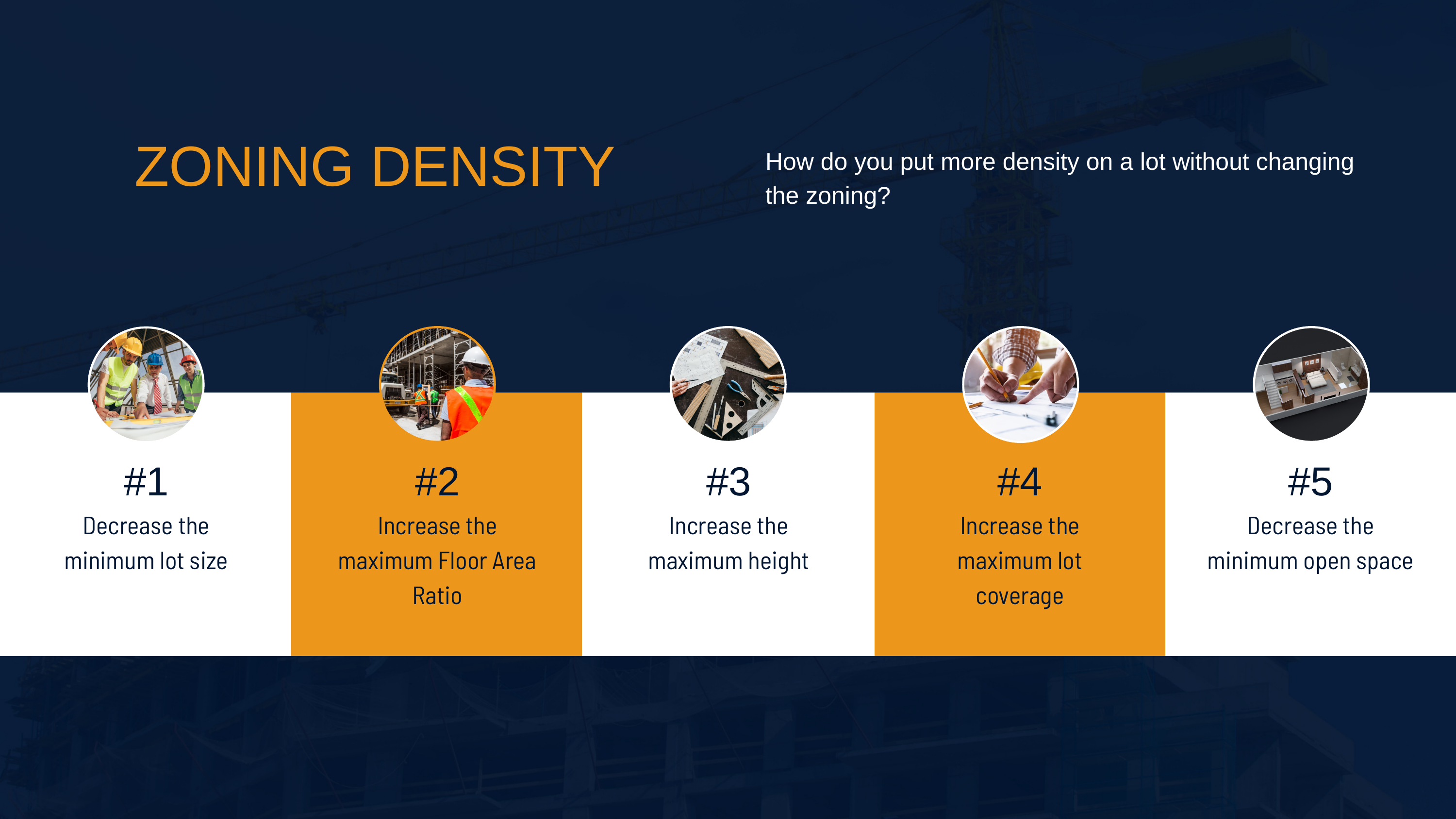

ZONING DENSITY
How do you put more density on a lot without changing the zoning?

#1
#2
#3
#4
#5
Decrease the minimum lot size

Increase the maximum Floor Area Ratio
Increase the maximum height

Increase the maximum lot coverage
Decrease the minimum open space